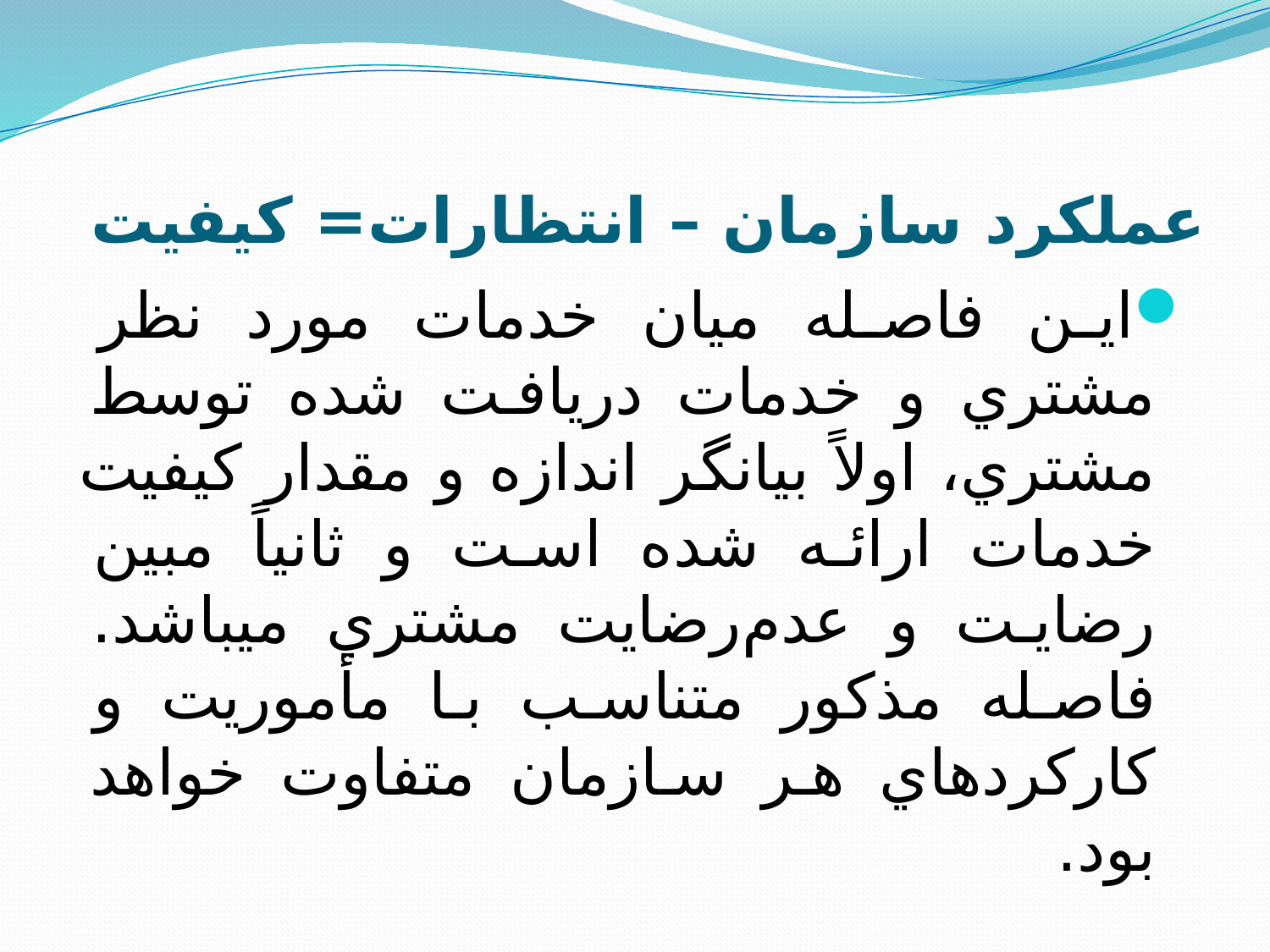

# عملکرد سازمان – انتظارات= کیفیت
اين فاصله‏ ميان خدمات مورد نظر مشتري و خدمات دريافت شده توسط مشتري، اولاً بيانگر اندازه و مقدار کيفيت خدمات ارائه شده است و ثانياً مبين رضايت و عدم‌رضايت مشتري مي‏باشد. فاصله مذکور متناسب با مأموريت و کارکردهاي هر سازمان متفاوت خواهد بود.